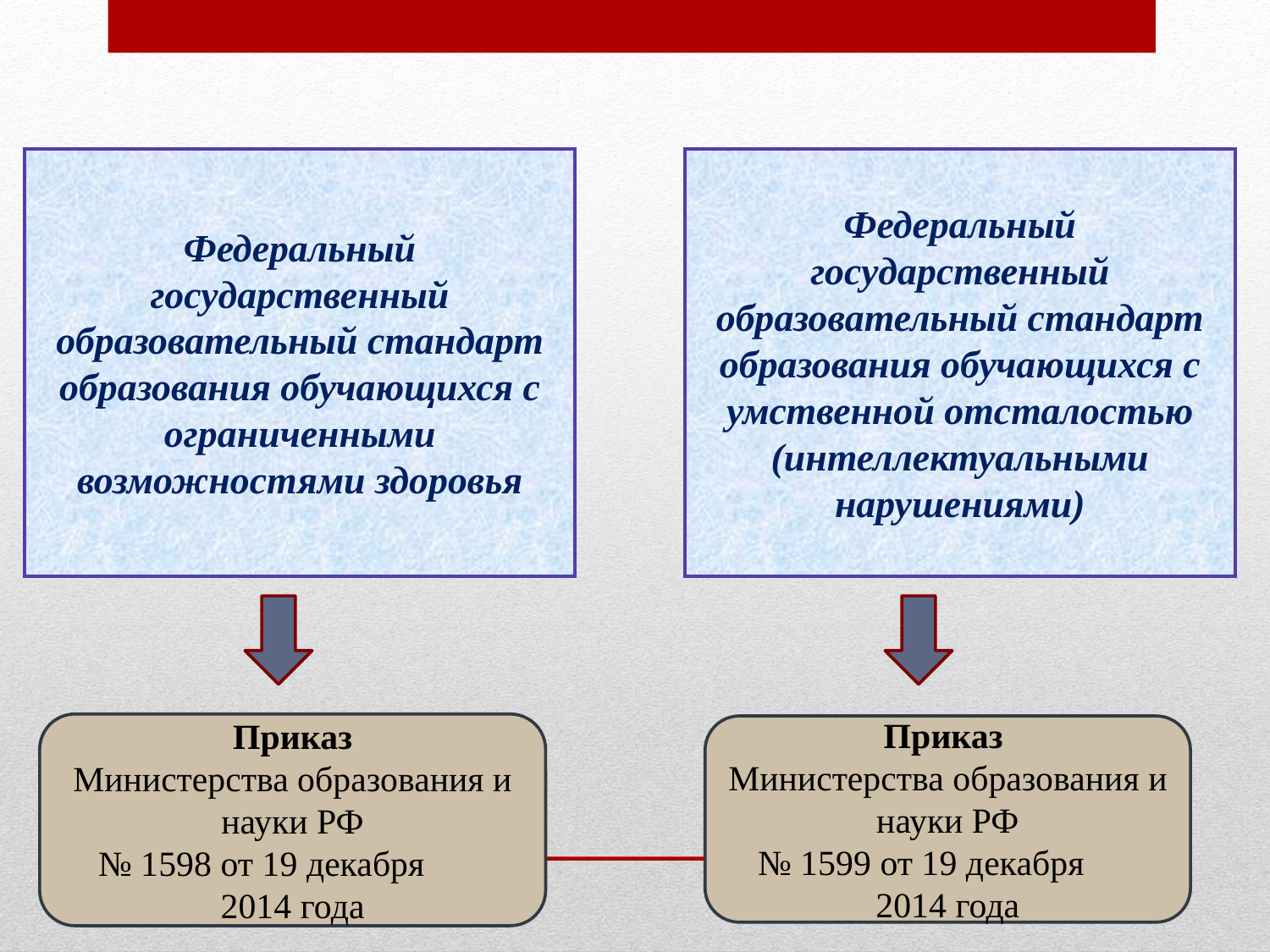

#
Федеральный государственный образовательный стандарт образования обучающихся с ограниченными возможностями здоровья
Федеральный государственный образовательный стандарт образования обучающихся с умственной отсталостью (интеллектуальными нарушениями)

Приказ
Министерства образования и науки РФ
№ 1598 от 19 декабря        2014 года
Приказ
Министерства образования и науки РФ
 № 1599 от 19 декабря        2014 года